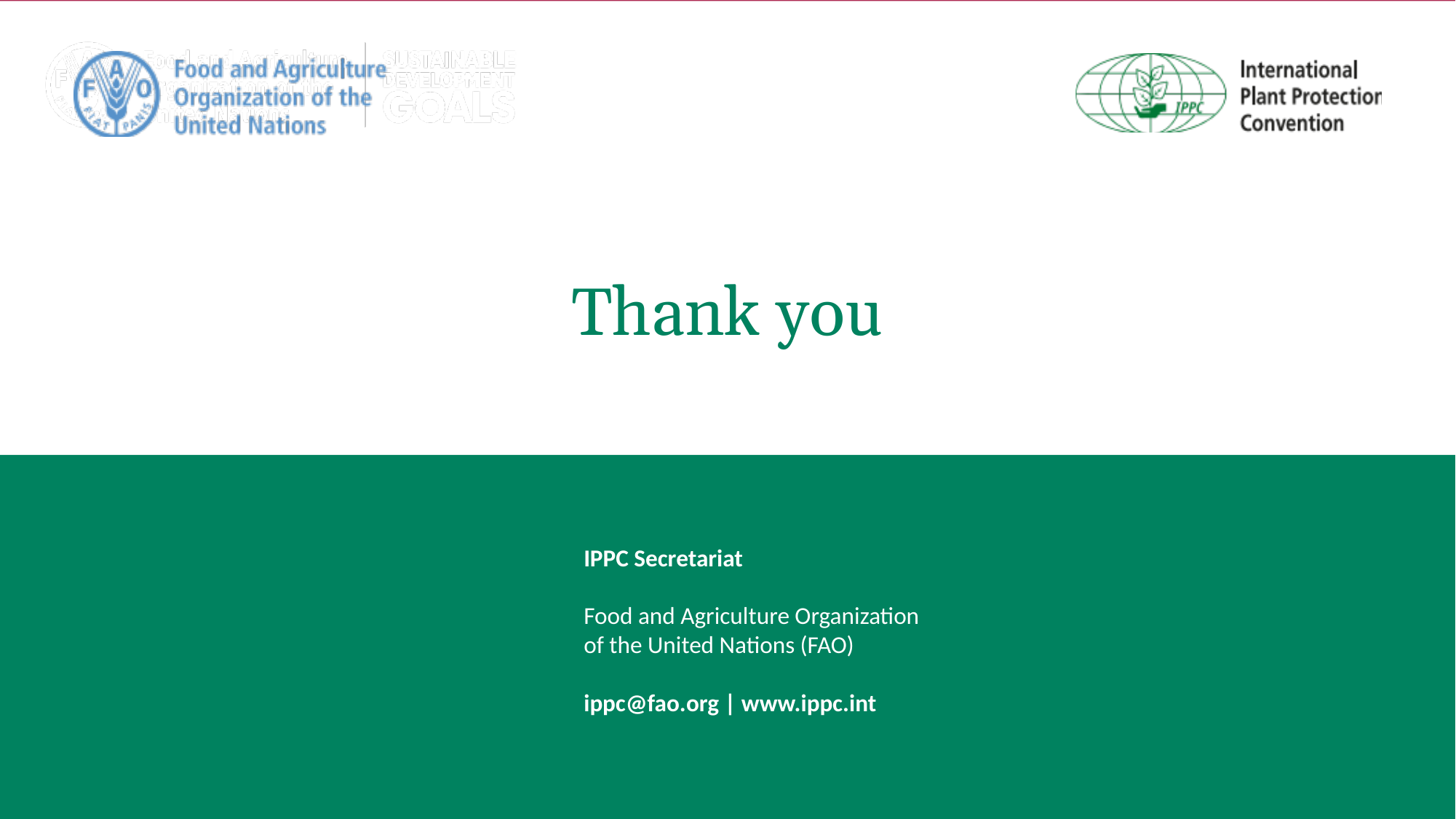

# Thank you
IPPC Secretariat
Food and Agriculture Organization
of the United Nations (FAO)
ippc@fao.org | www.ippc.int